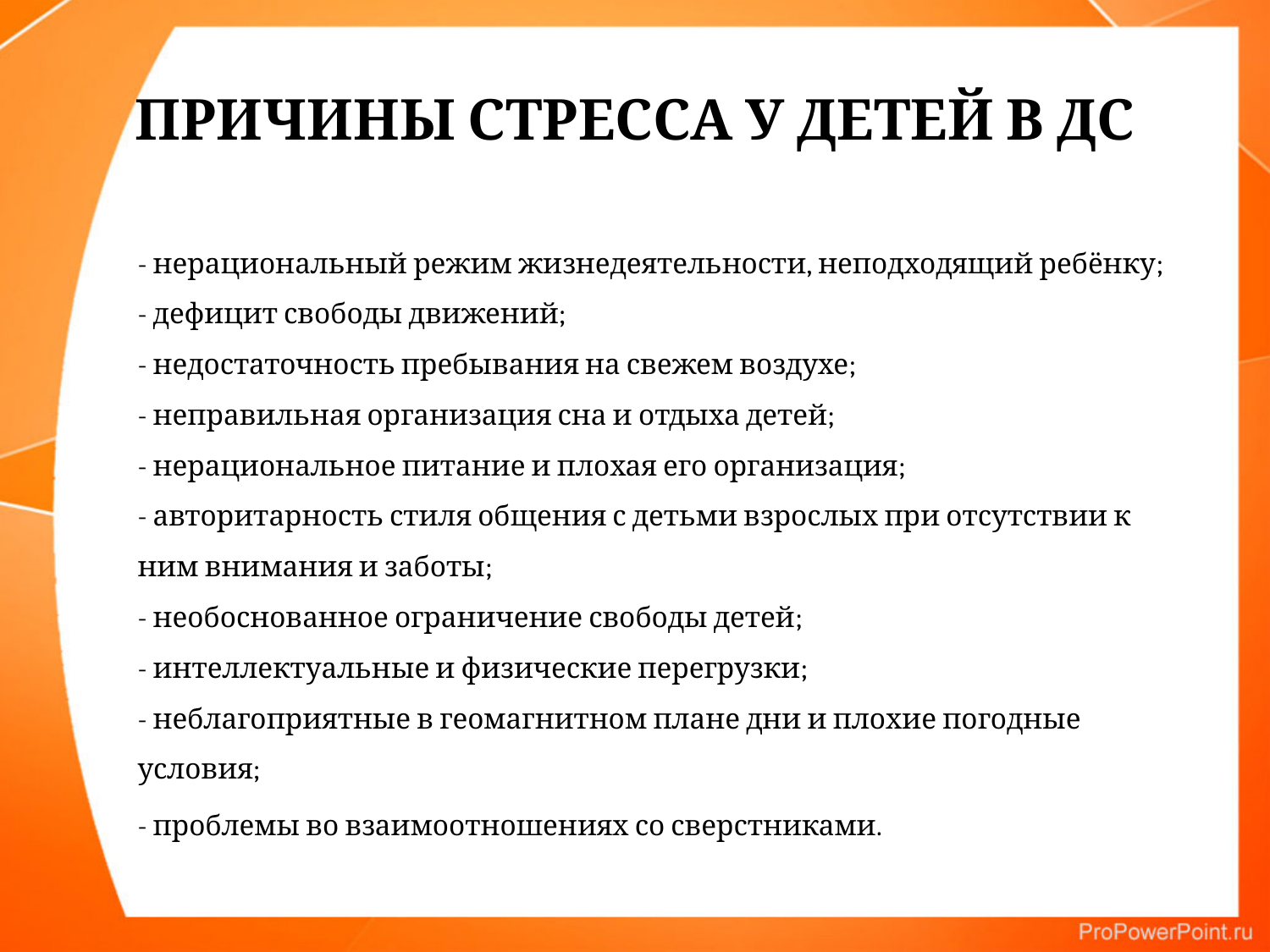

# ПРИЧИНЫ СТРЕССА У ДЕТЕЙ В ДС
- нерациональный режим жизнедеятельности, неподходящий ребёнку;
- дефицит свободы движений;
- недостаточность пребывания на свежем воздухе;
- неправильная организация сна и отдыха детей;
- нерациональное питание и плохая его организация;
- авторитарность стиля общения с детьми взрослых при отсутствии к ним внимания и заботы;
- необоснованное ограничение свободы детей;
- интеллектуальные и физические перегрузки;
- неблагоприятные в геомагнитном плане дни и плохие погодные условия;
- проблемы во взаимоотношениях со сверстниками.